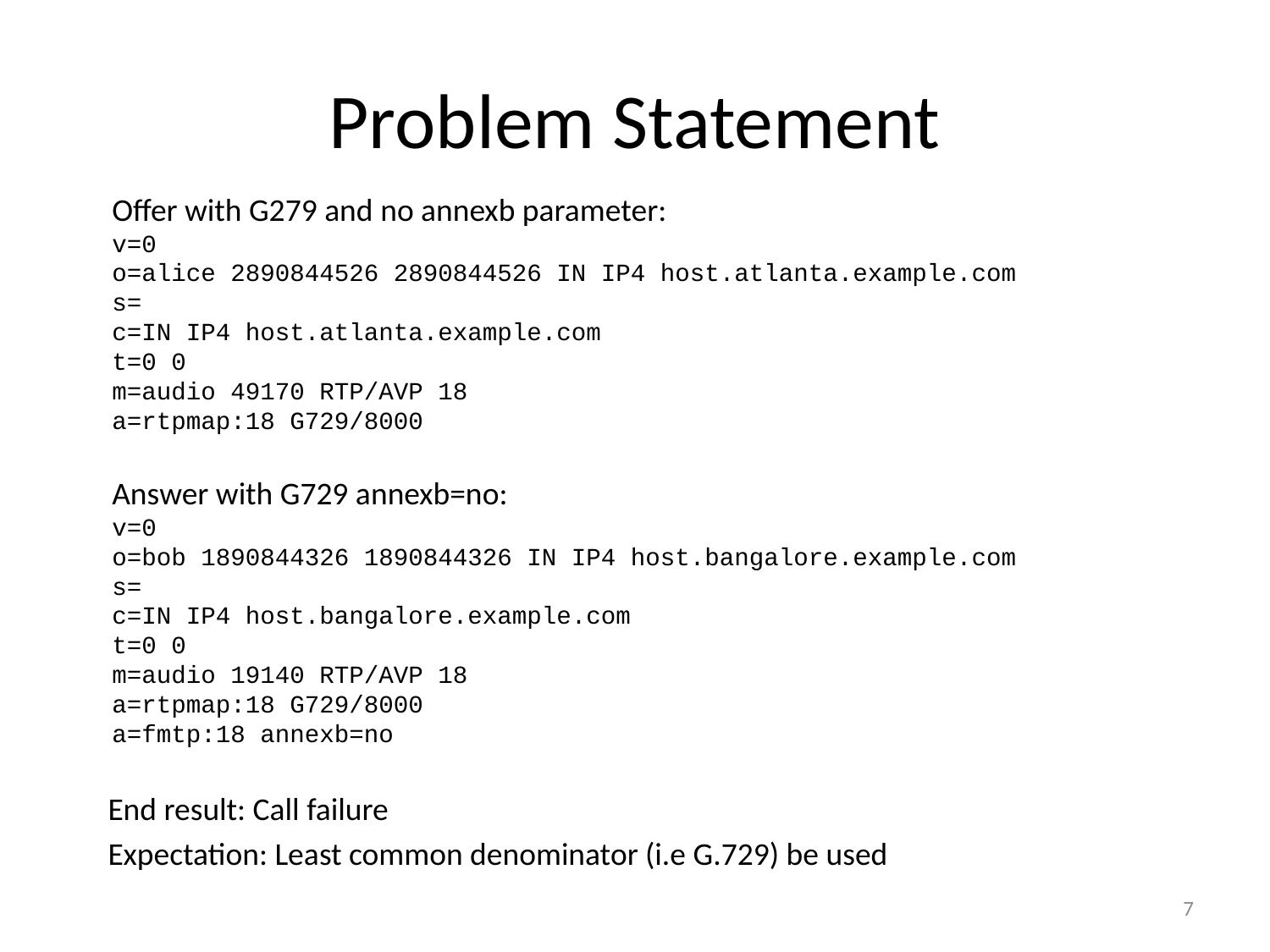

# Problem Statement
 Offer with G279 and no annexb parameter:
 v=0
 o=alice 2890844526 2890844526 IN IP4 host.atlanta.example.com
 s=
 c=IN IP4 host.atlanta.example.com
 t=0 0
 m=audio 49170 RTP/AVP 18
 a=rtpmap:18 G729/8000
 Answer with G729 annexb=no:
 v=0
 o=bob 1890844326 1890844326 IN IP4 host.bangalore.example.com
 s=
 c=IN IP4 host.bangalore.example.com
 t=0 0
 m=audio 19140 RTP/AVP 18
 a=rtpmap:18 G729/8000
 a=fmtp:18 annexb=no
End result: Call failure
Expectation: Least common denominator (i.e G.729) be used

7